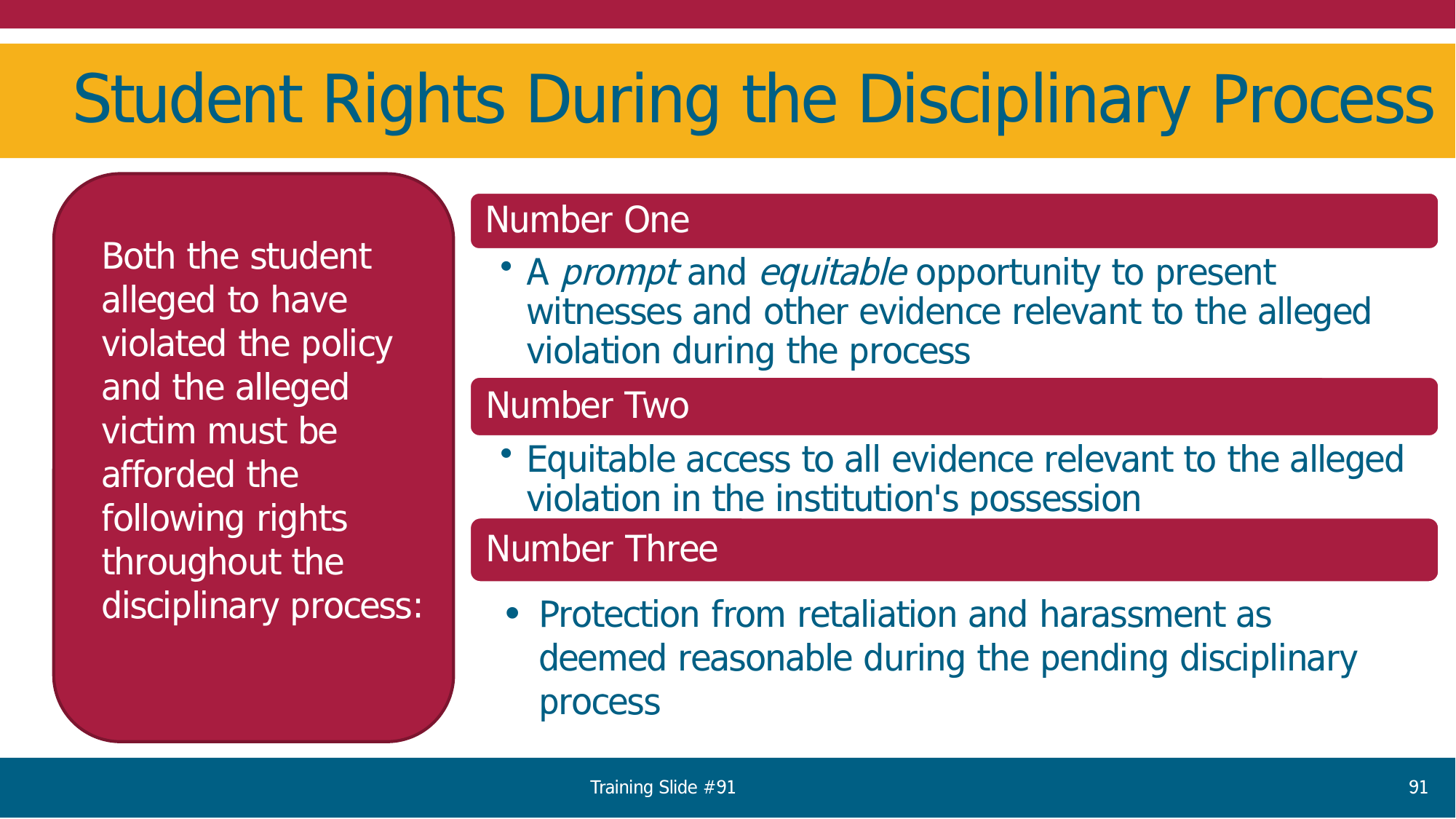

# Student Rights During the Disciplinary Process
Number One
A prompt and equitable opportunity to present witnesses and other evidence relevant to the alleged violation during the process
Number Two
Equitable access to all evidence relevant to the alleged violation in the institution's possession
Number Three

Both the student alleged to have violated the policy and the alleged victim must be afforded the following rights throughout the disciplinary process:
Protection from retaliation and harassment as deemed reasonable during the pending disciplinary process

Training Slide #91
91